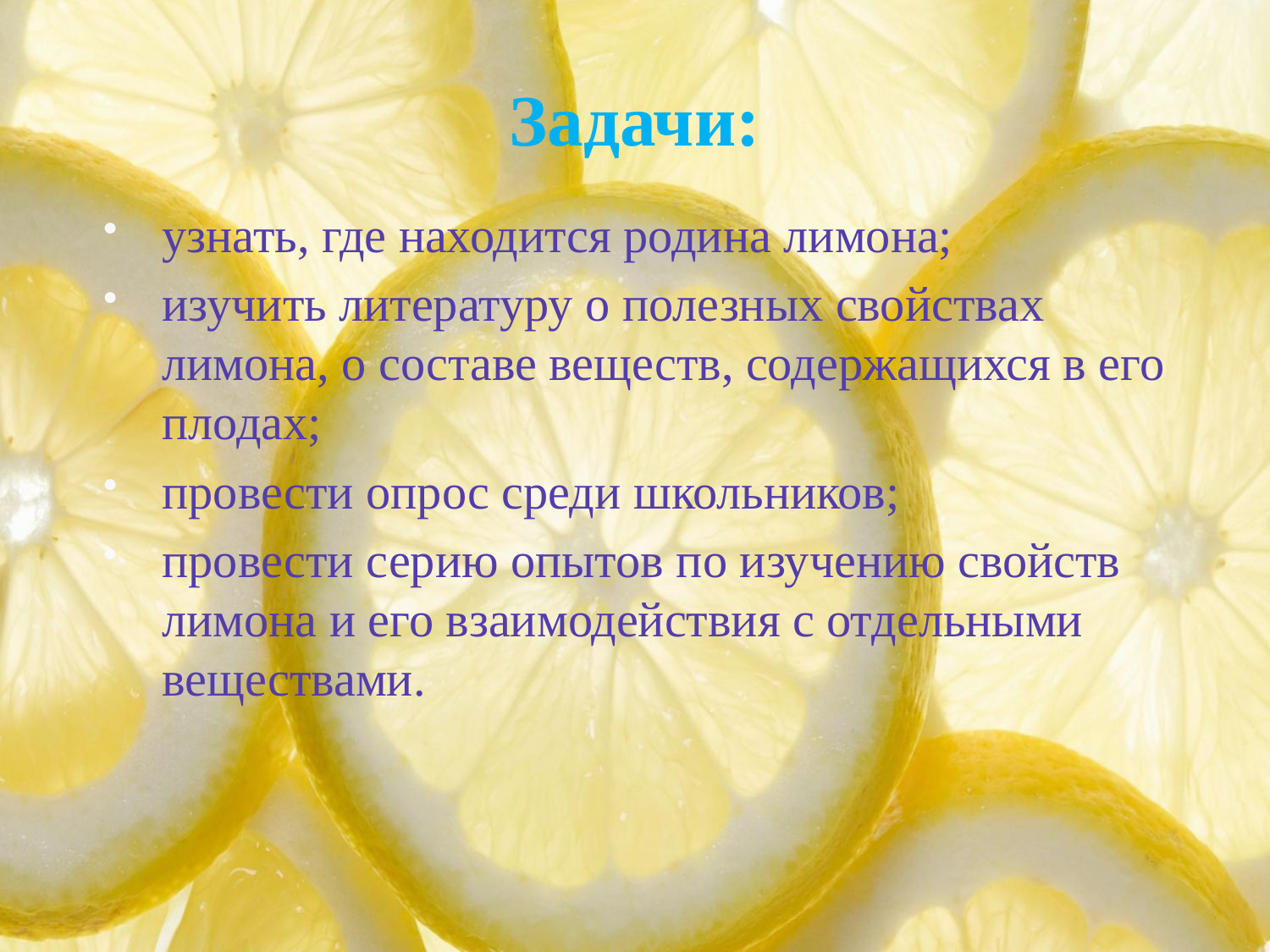

# Задачи:
узнать, где находится родина лимона;
изучить литературу о полезных свойствах лимона, о составе веществ, содержащихся в его плодах;
провести опрос среди школьников;
провести серию опытов по изучению свойств лимона и его взаимодействия с отдельными веществами.